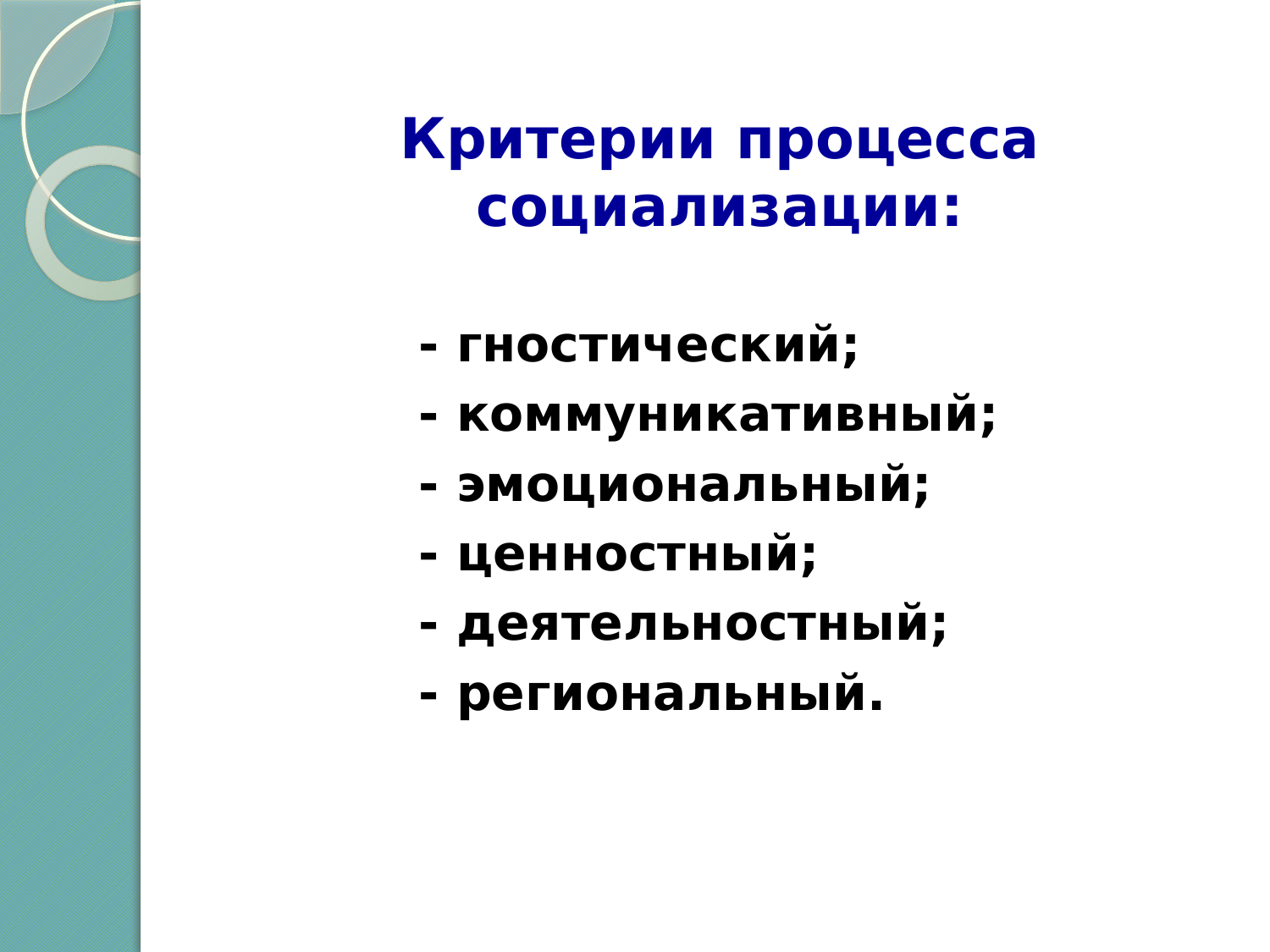

# Критерии процесса социализации:
- гностический;
- коммуникативный;
- эмоциональный;
- ценностный;
- деятельностный;
- региональный.